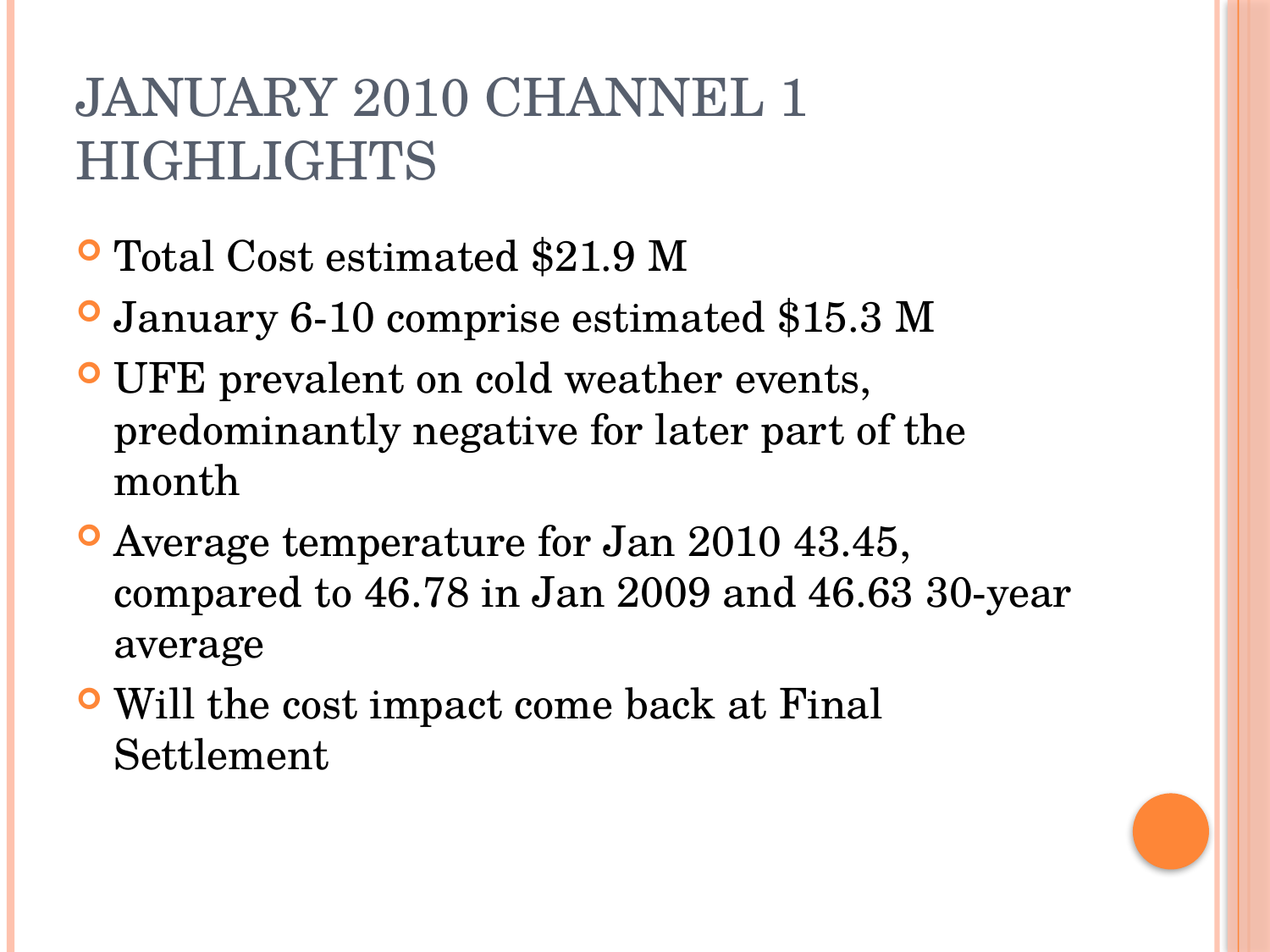

# January 2010 Channel 1 Highlights
Total Cost estimated $21.9 M
January 6-10 comprise estimated $15.3 M
UFE prevalent on cold weather events, predominantly negative for later part of the month
Average temperature for Jan 2010 43.45, compared to 46.78 in Jan 2009 and 46.63 30-year average
Will the cost impact come back at Final Settlement